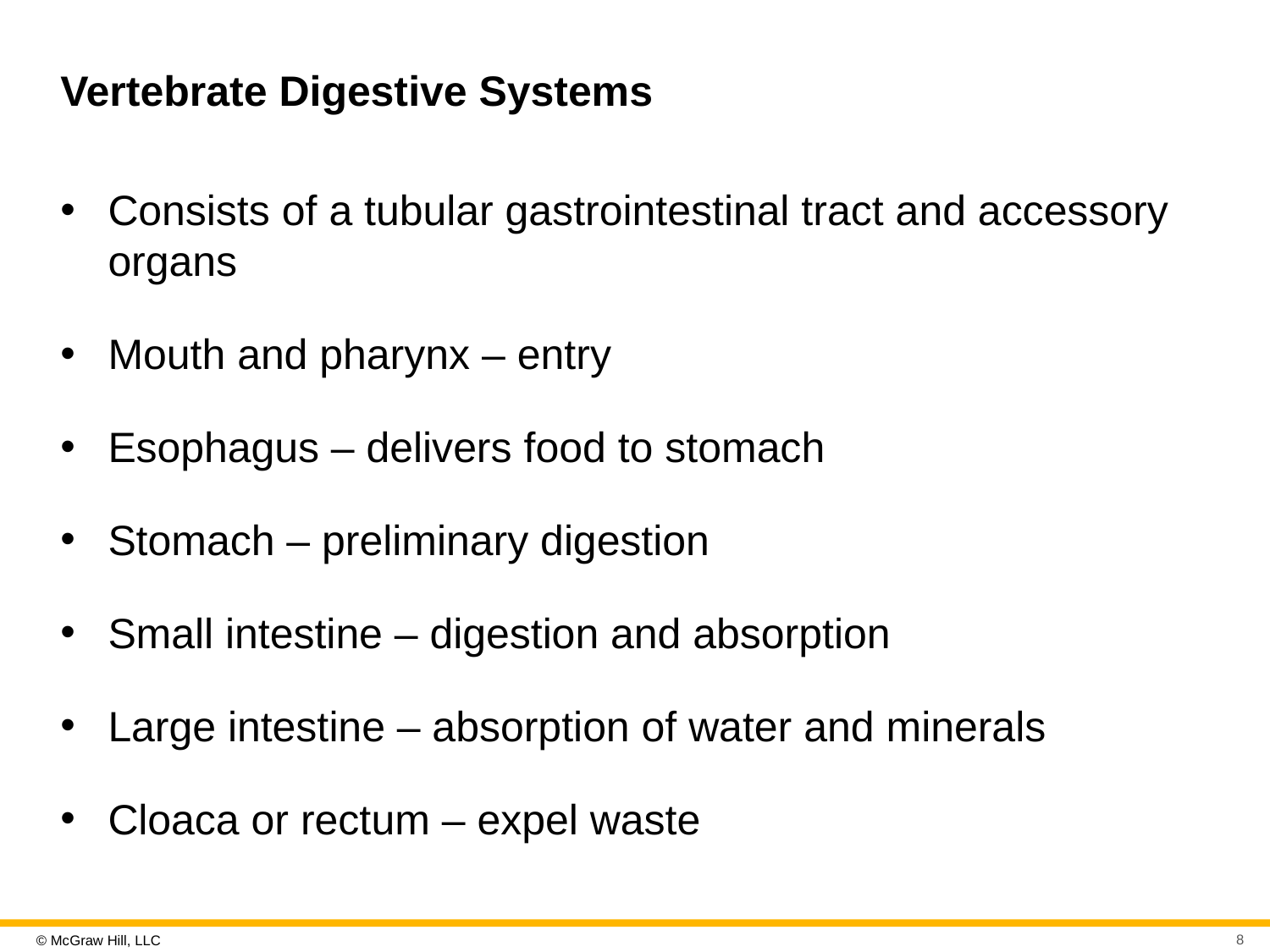

# Vertebrate Digestive Systems
Consists of a tubular gastrointestinal tract and accessory organs
Mouth and pharynx – entry
Esophagus – delivers food to stomach
Stomach – preliminary digestion
Small intestine – digestion and absorption
Large intestine – absorption of water and minerals
Cloaca or rectum – expel waste
8